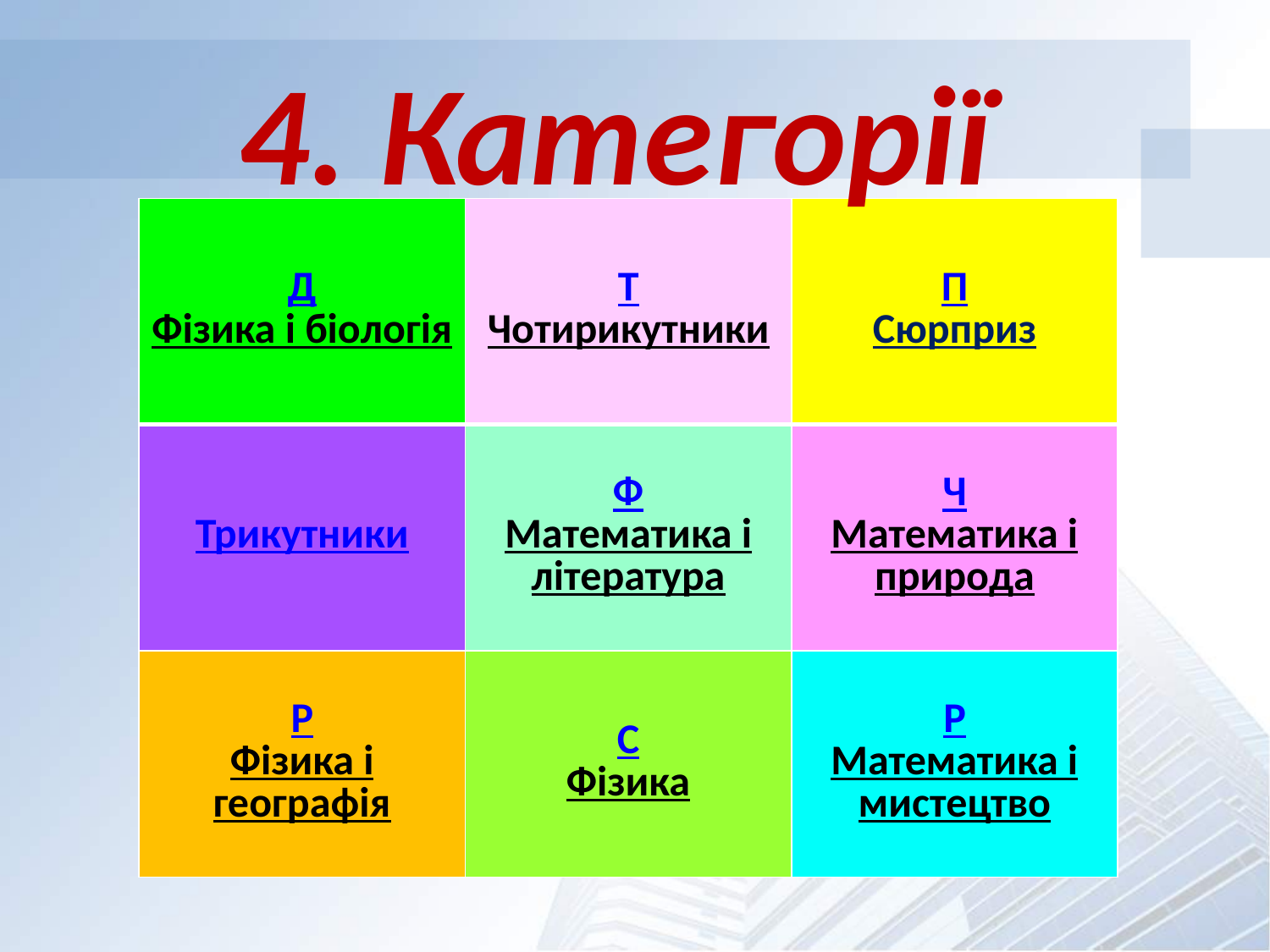

# 4. Категорії

| Д Фізика і біологія | Т Чотирикутники | П Сюрприз |
| --- | --- | --- |
| Трикутники | Ф Математика і література | Ч Математика і природа |
| Р Фізика і географія | С Фізика | Р Математика і мистецтво |